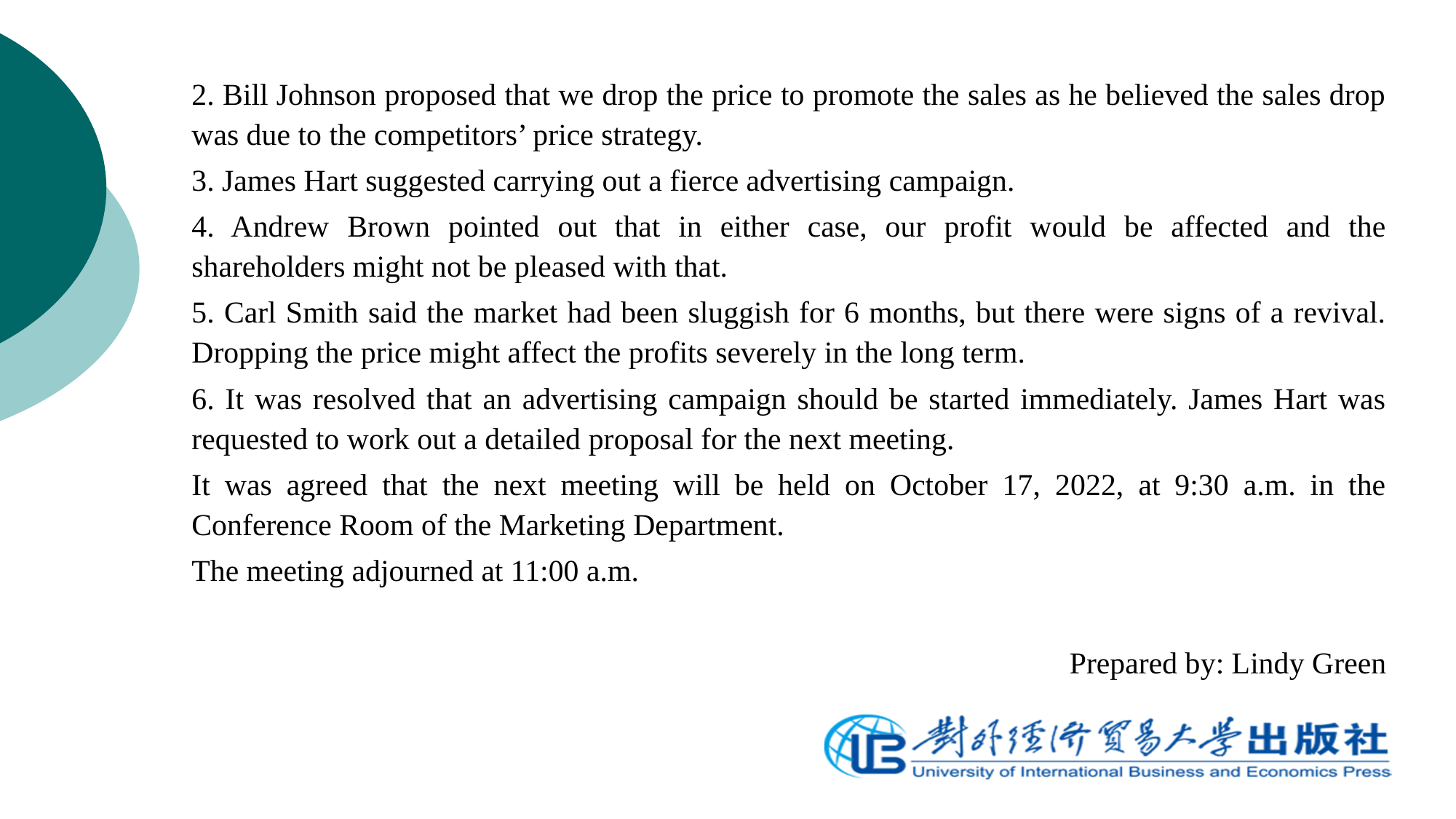

2. Bill Johnson proposed that we drop the price to promote the sales as he believed the sales drop was due to the competitors’ price strategy.
3. James Hart suggested carrying out a fierce advertising campaign.
4. Andrew Brown pointed out that in either case, our profit would be affected and the shareholders might not be pleased with that.
5. Carl Smith said the market had been sluggish for 6 months, but there were signs of a revival. Dropping the price might affect the profits severely in the long term.
6. It was resolved that an advertising campaign should be started immediately. James Hart was requested to work out a detailed proposal for the next meeting.
It was agreed that the next meeting will be held on October 17, 2022, at 9:30 a.m. in the Conference Room of the Marketing Department.
The meeting adjourned at 11:00 a.m.

Prepared by: Lindy Green